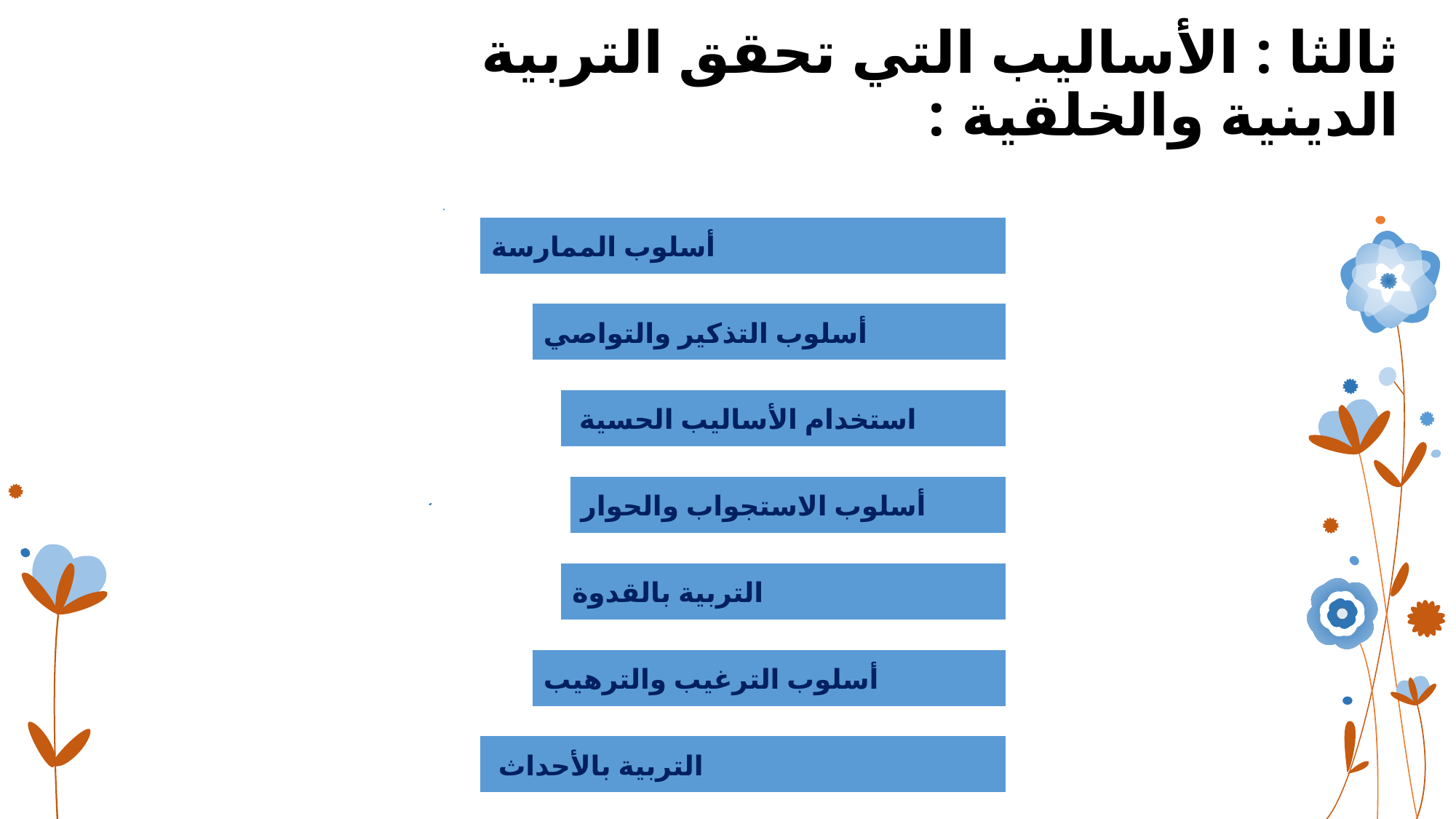

# ثالثا : الأساليب التي تحقق التربية الدينية والخلقية :
أسلوب الممارسة
أسلوب التذكير والتواصي
التربية بالقدوة
أسلوب الترغيب والترهيب